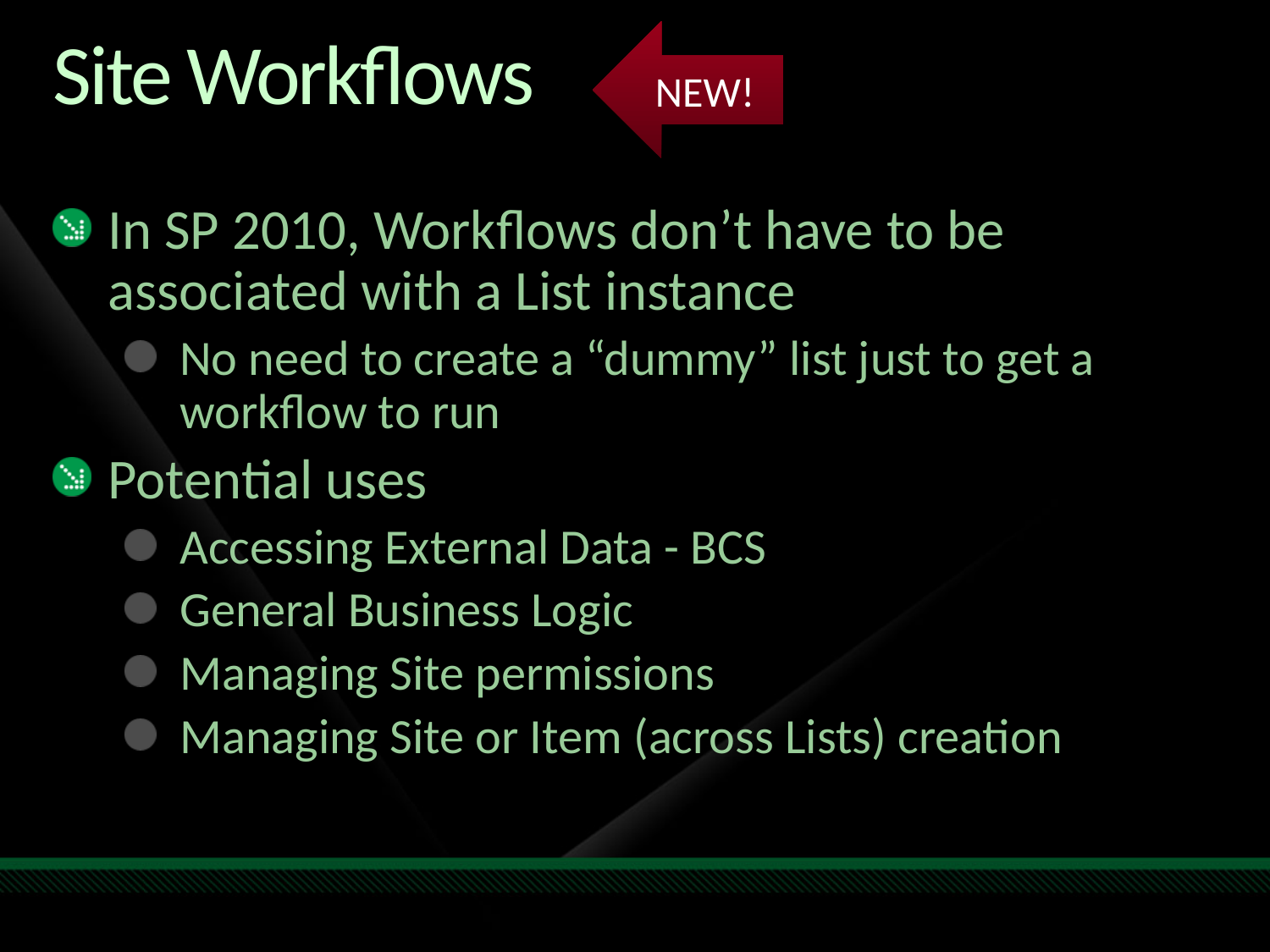

NEW!
# Site Workflows
In SP 2010, Workflows don’t have to be associated with a List instance
No need to create a “dummy” list just to get a workflow to run
Potential uses
Accessing External Data - BCS
General Business Logic
Managing Site permissions
Managing Site or Item (across Lists) creation